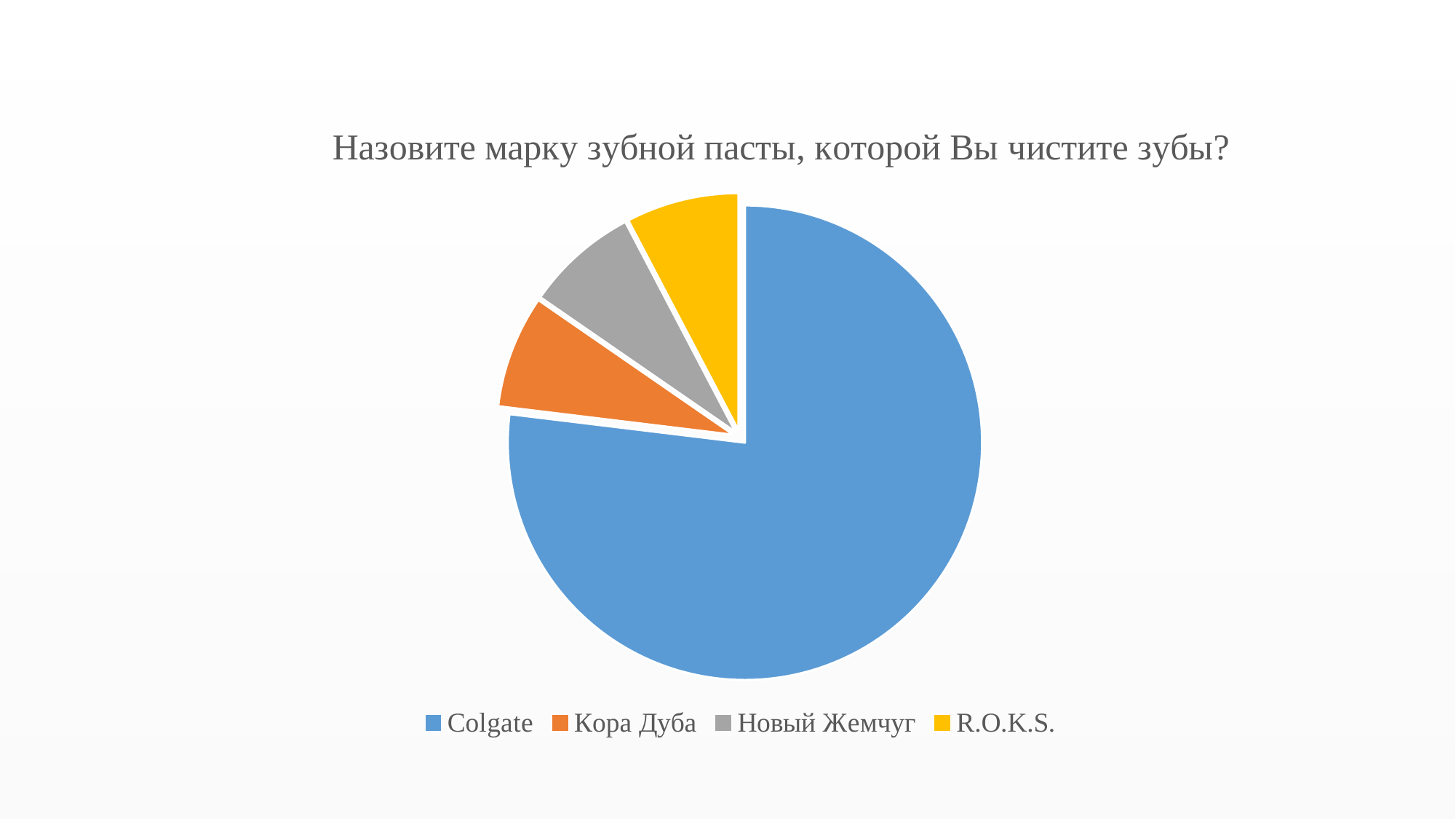

### Chart: Назовите марку зубной пасты, которой Вы чистите зубы?

| Category | Продажи |
|---|---|
| Colgate | 10.0 |
| Кора Дуба | 1.0 |
| Новый Жемчуг | 1.0 |
| R.O.K.S. | 1.0 |